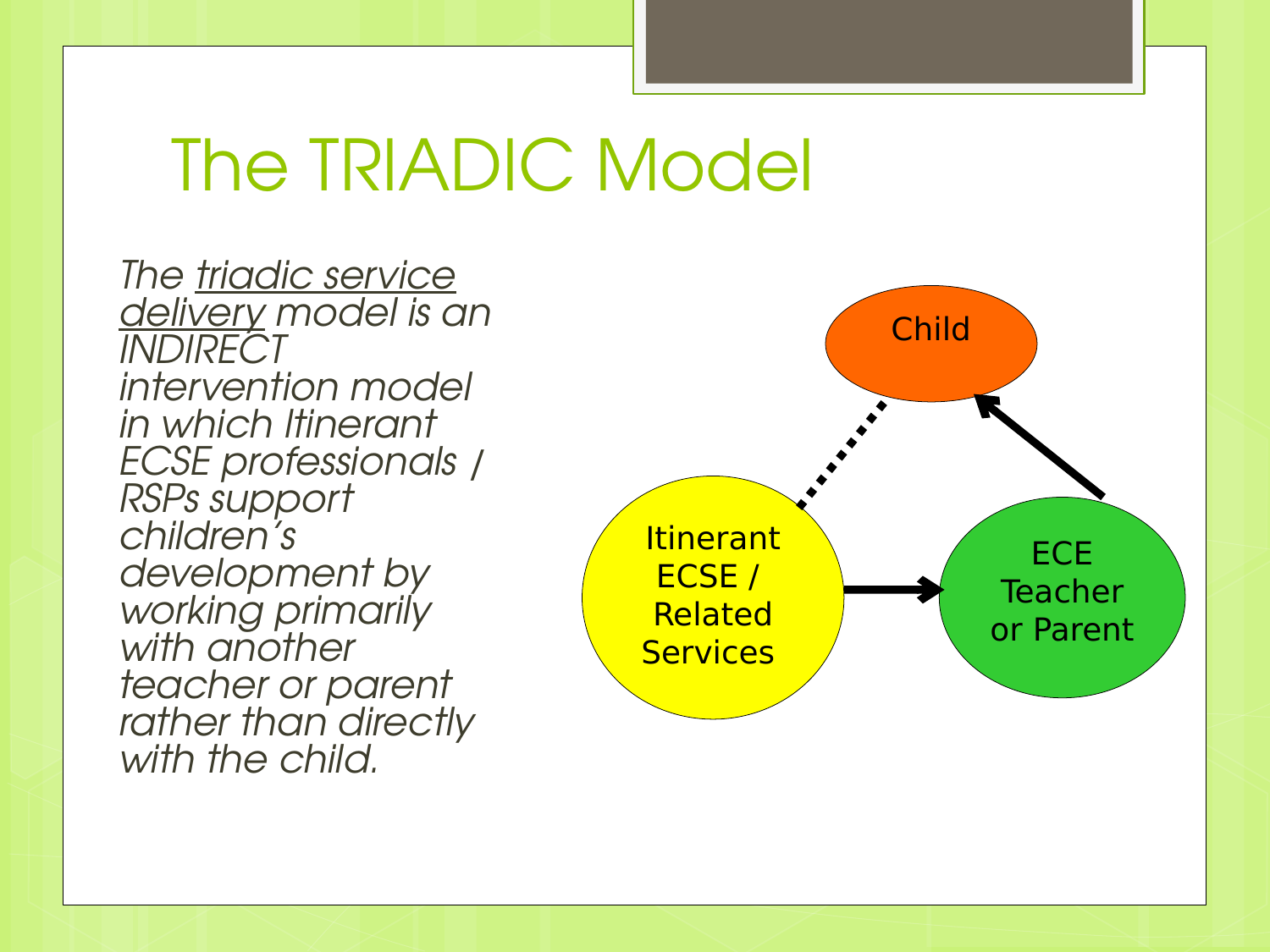

The TRIADIC Model
The triadic service delivery model is an INDIRECT intervention model in which Itinerant ECSE professionals / RSPs support children’s development by working primarily with another teacher or parent rather than directly with the child.
Child

Itinerant ECSE /
Related Services
ECE Teacher or Parent